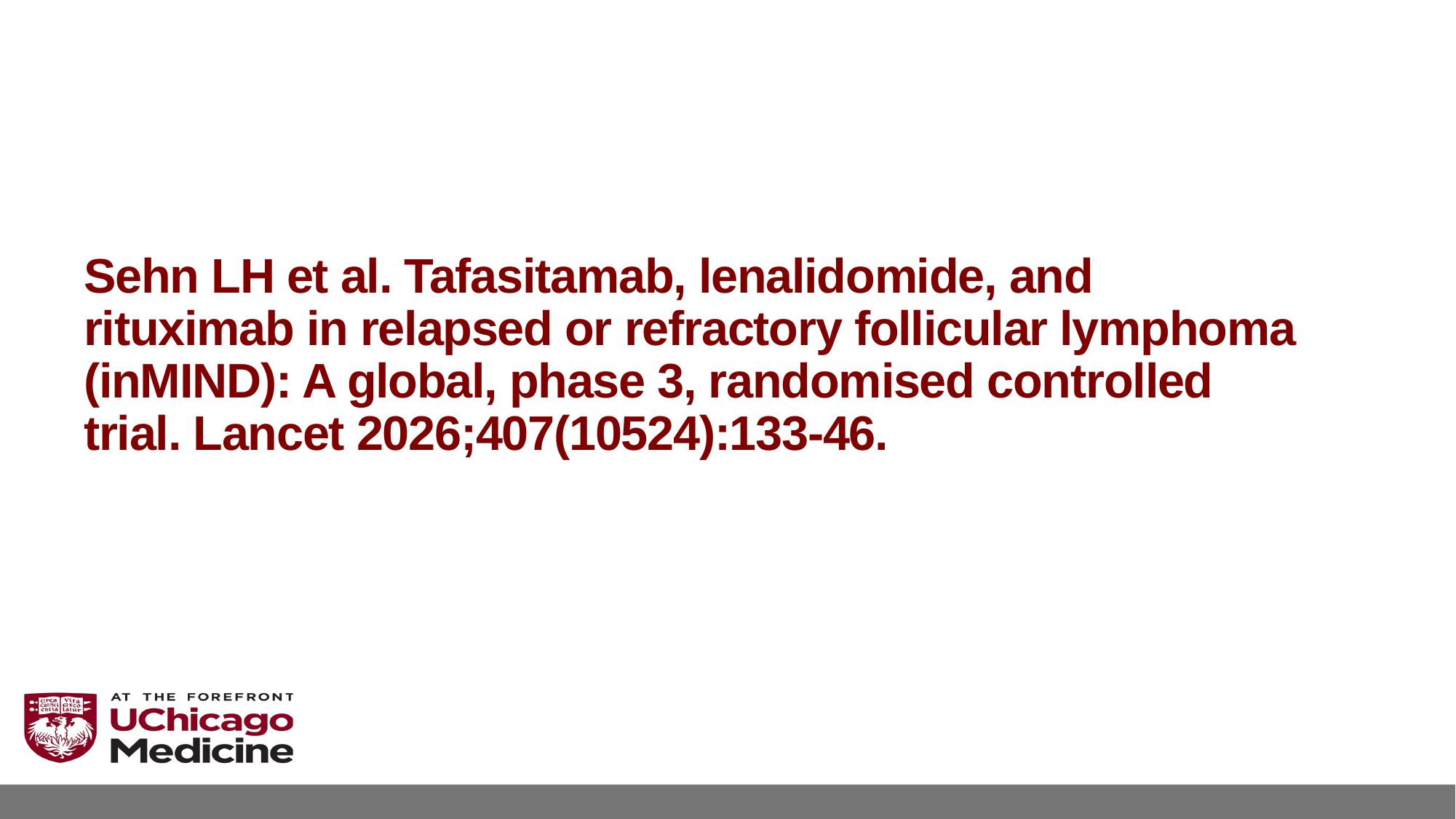

# Sehn LH et al. Tafasitamab, lenalidomide, and rituximab in relapsed or refractory follicular lymphoma (inMIND): A global, phase 3, randomised controlled trial. Lancet 2026;407(10524):133-46.